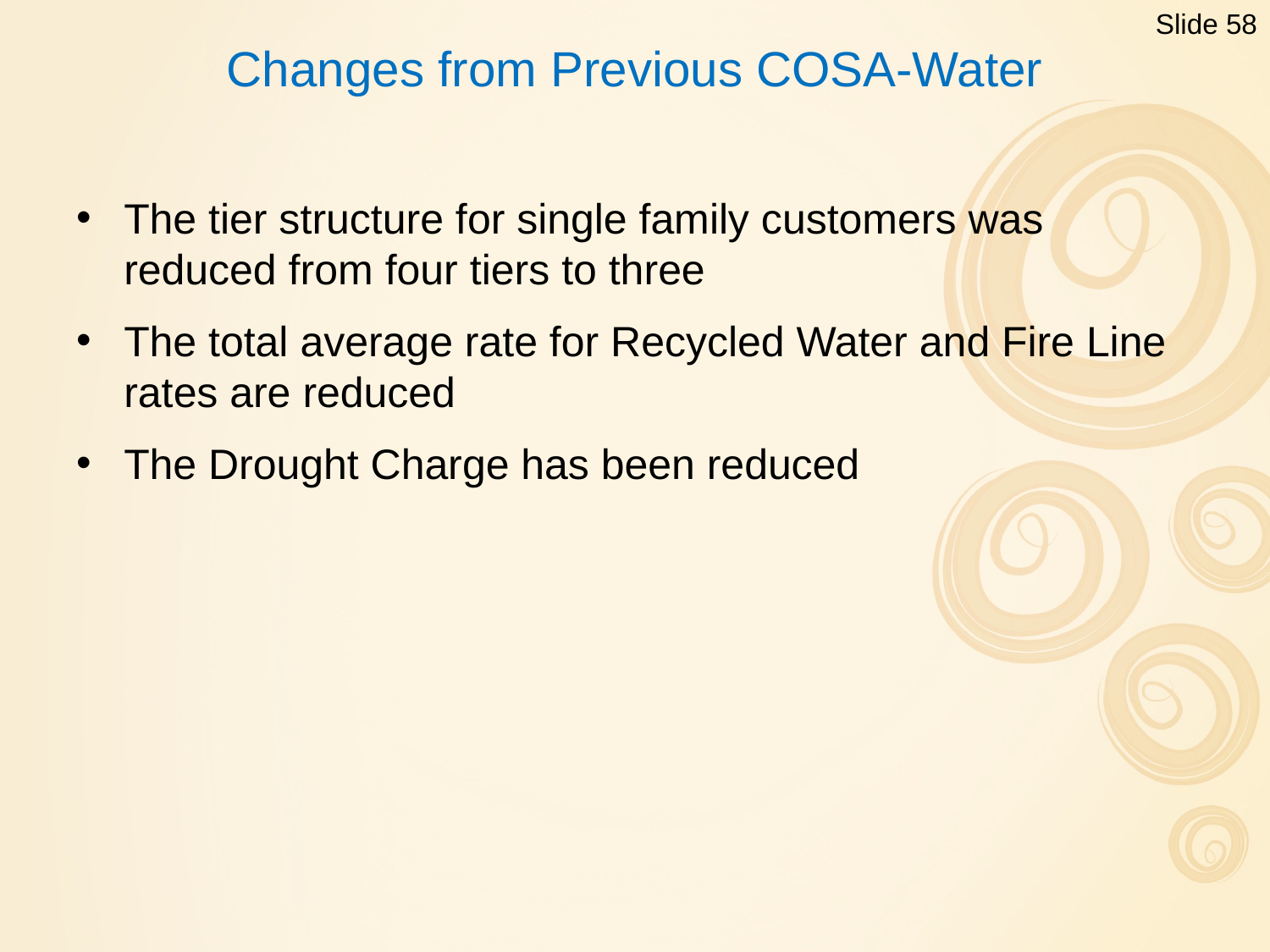

Slide 58
# Changes from Previous COSA-Water
The tier structure for single family customers was reduced from four tiers to three
The total average rate for Recycled Water and Fire Line rates are reduced
The Drought Charge has been reduced